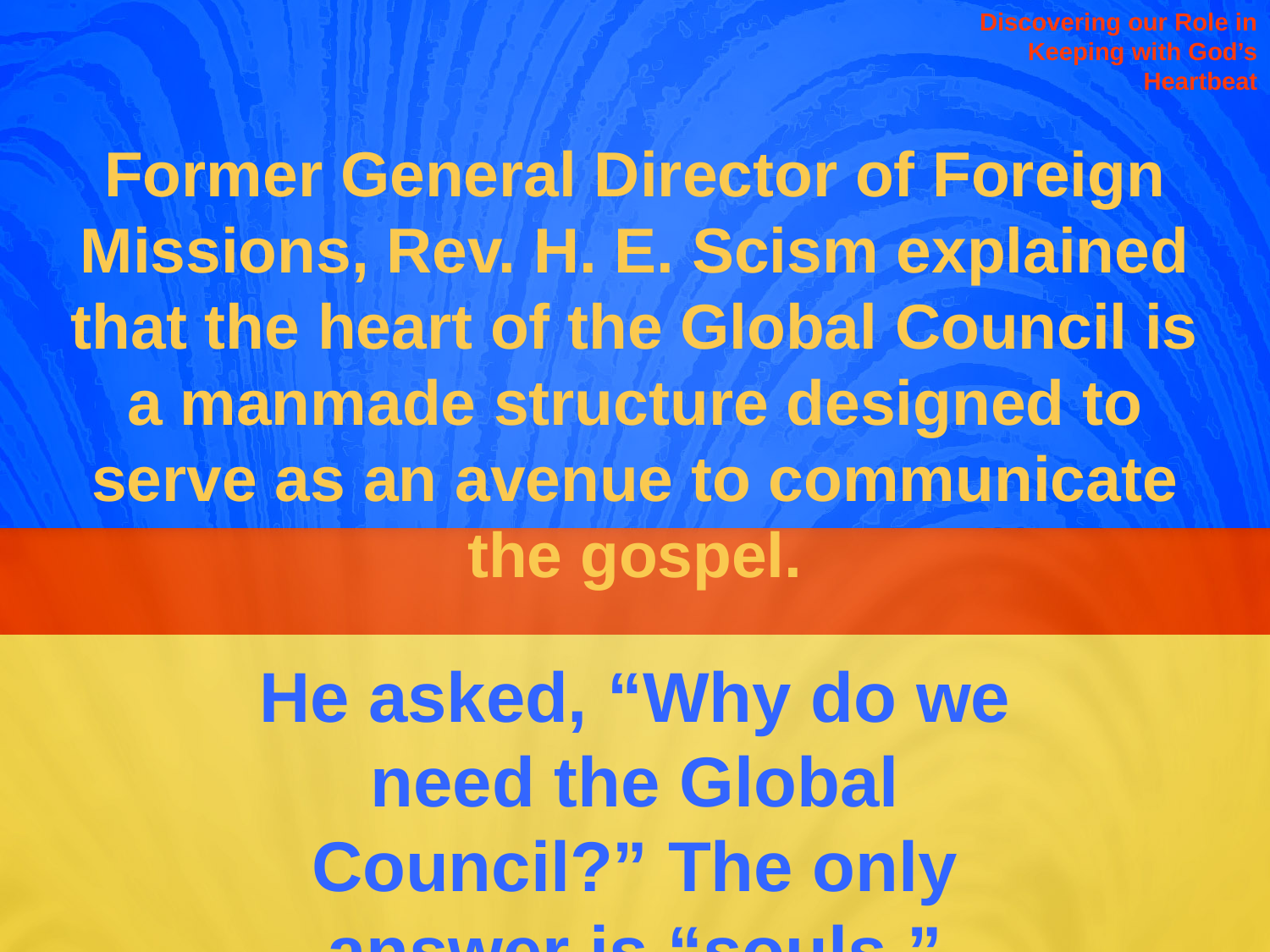

Discovering our Role in Keeping with God’s Heartbeat
Former General Director of Foreign Missions, Rev. H. E. Scism explained that the heart of the Global Council is a manmade structure designed to serve as an avenue to communicate the gospel.
He asked, “Why do we need the Global Council?” The only answer is “souls.”